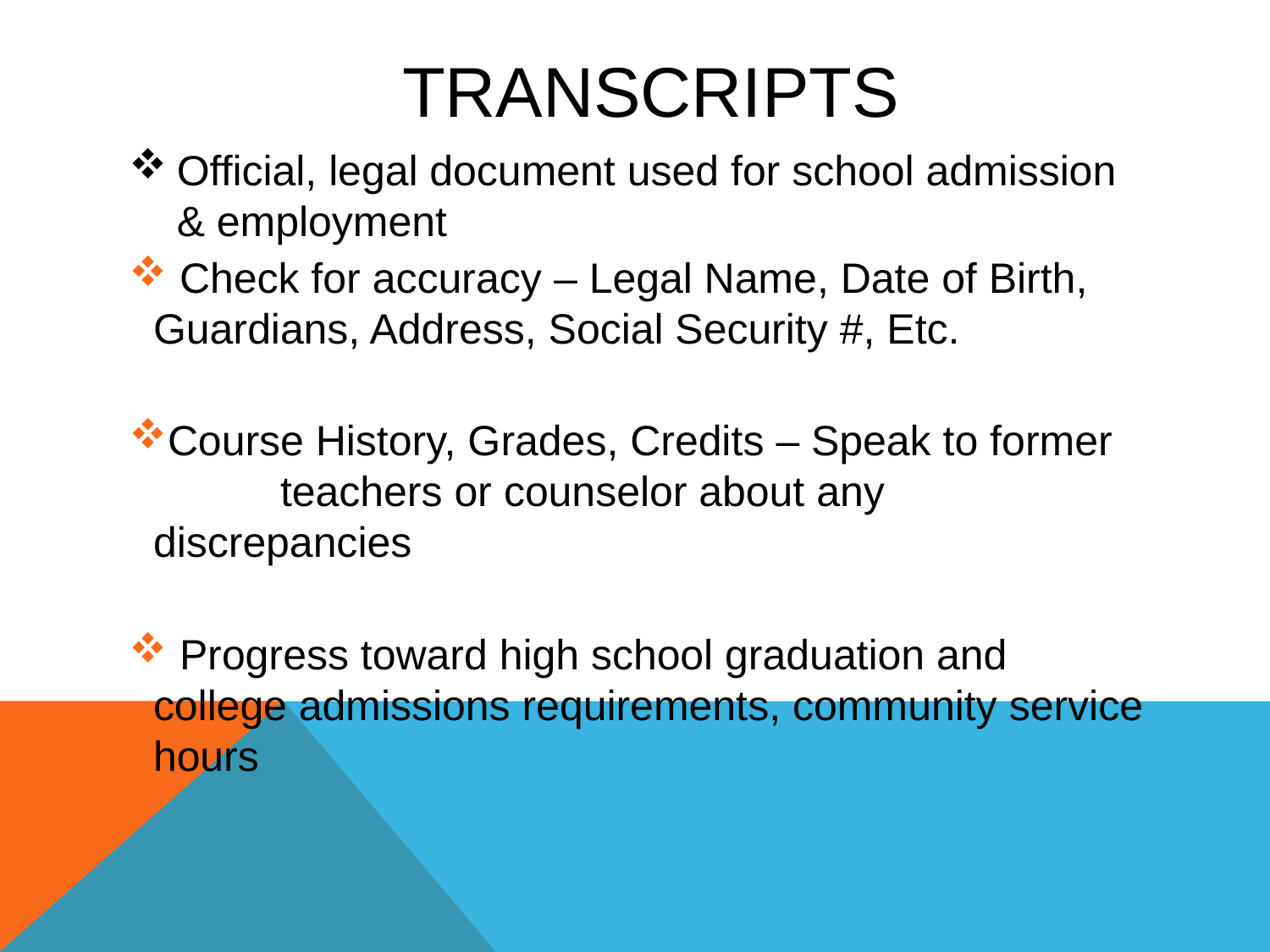

# TRANSCRIPTS
Official, legal document used for school admission & employment
 Check for accuracy – Legal Name, Date of Birth,   Guardians, Address, Social Security #, Etc.

Course History, Grades, Credits – Speak to former 	teachers or counselor about any discrepancies

 Progress toward high school graduation and college admissions requirements, community service hours